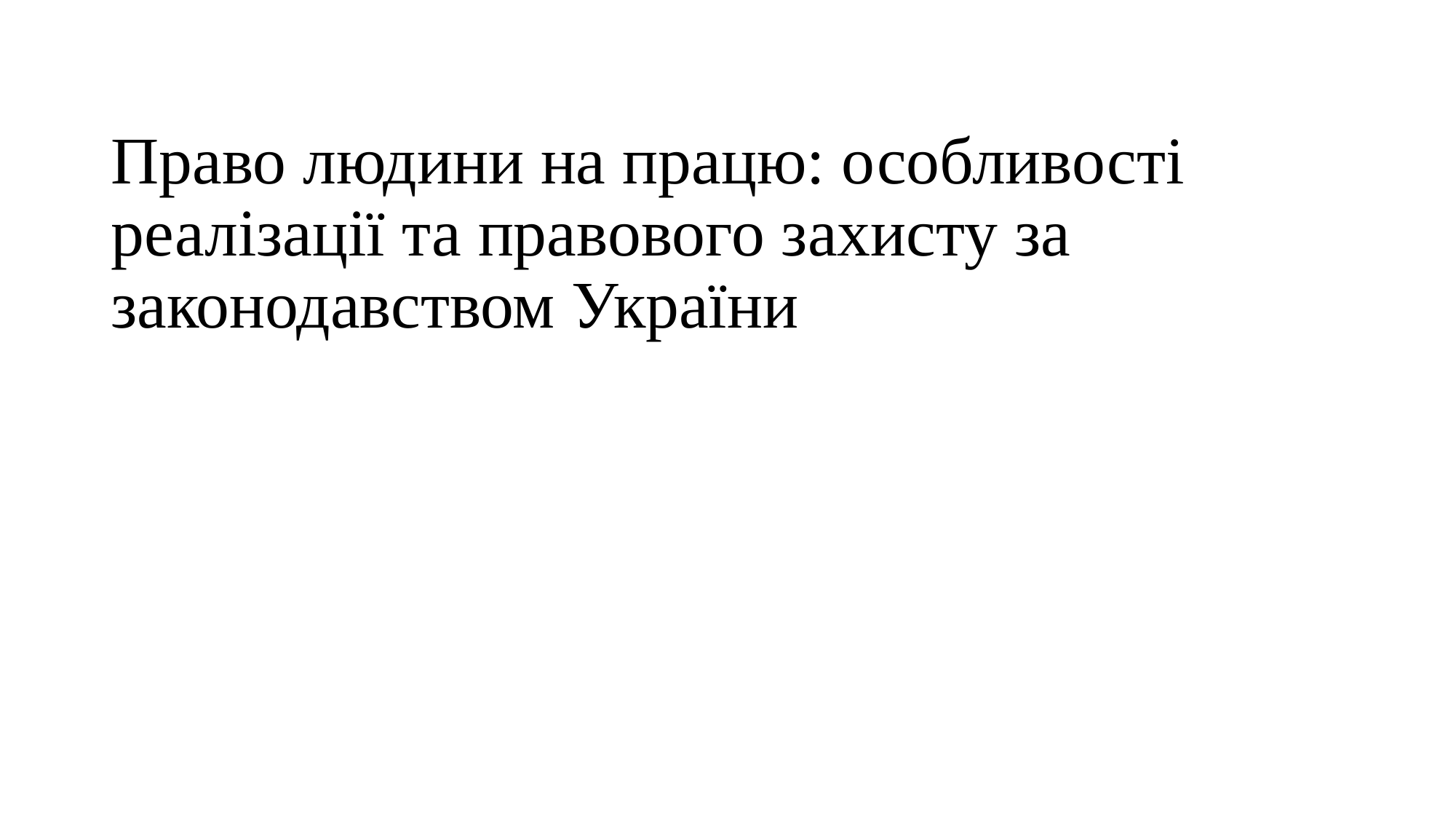

# Право людини на працю: особливості реалізації та правового захисту за законодавством України